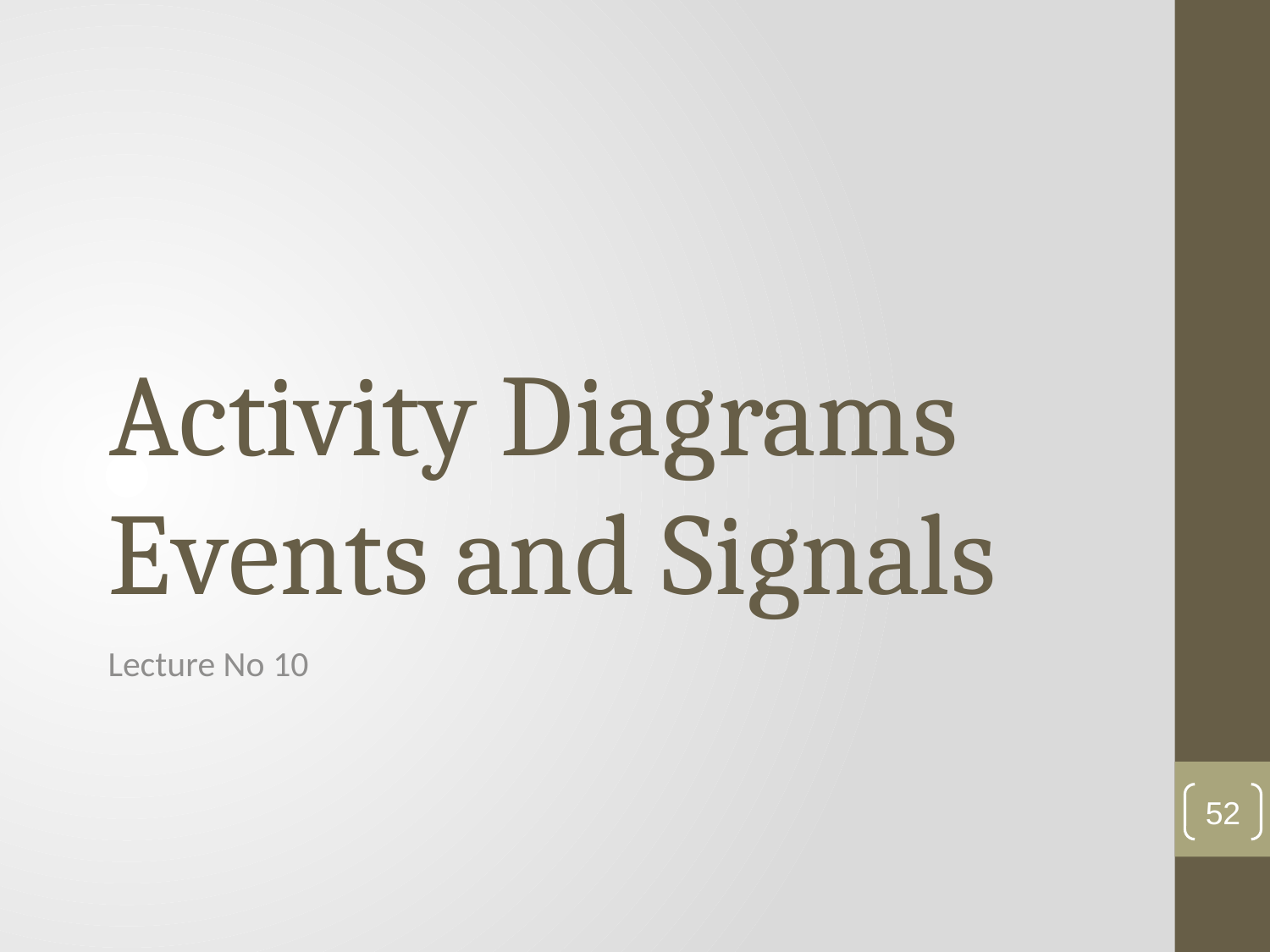

# Activity Diagrams Events and Signals
Lecture No 10
52